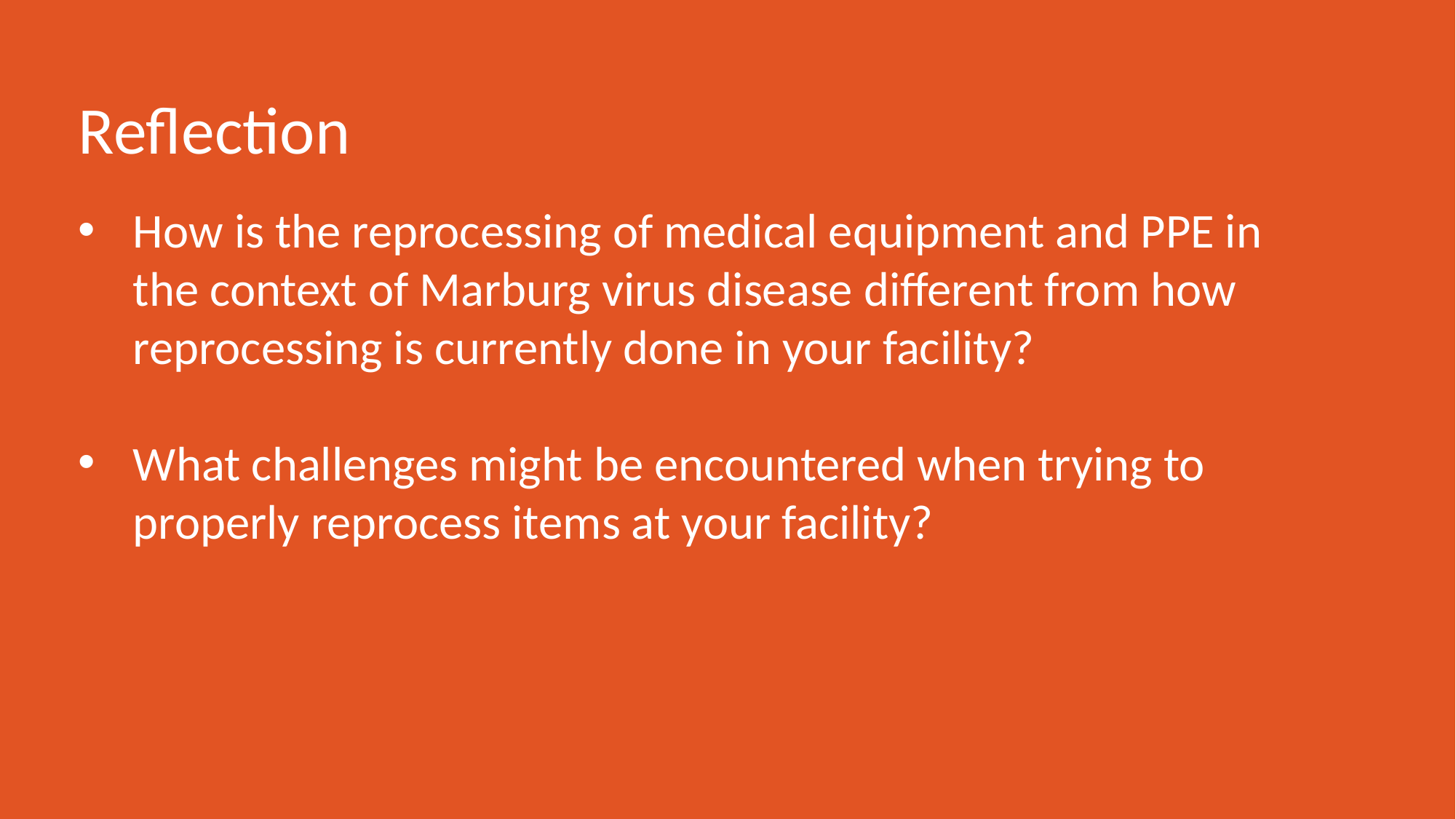

# Reflection
How is the reprocessing of medical equipment and PPE in the context of Marburg virus disease different from how reprocessing is currently done in your facility?

What challenges might be encountered when trying to properly reprocess items at your facility?